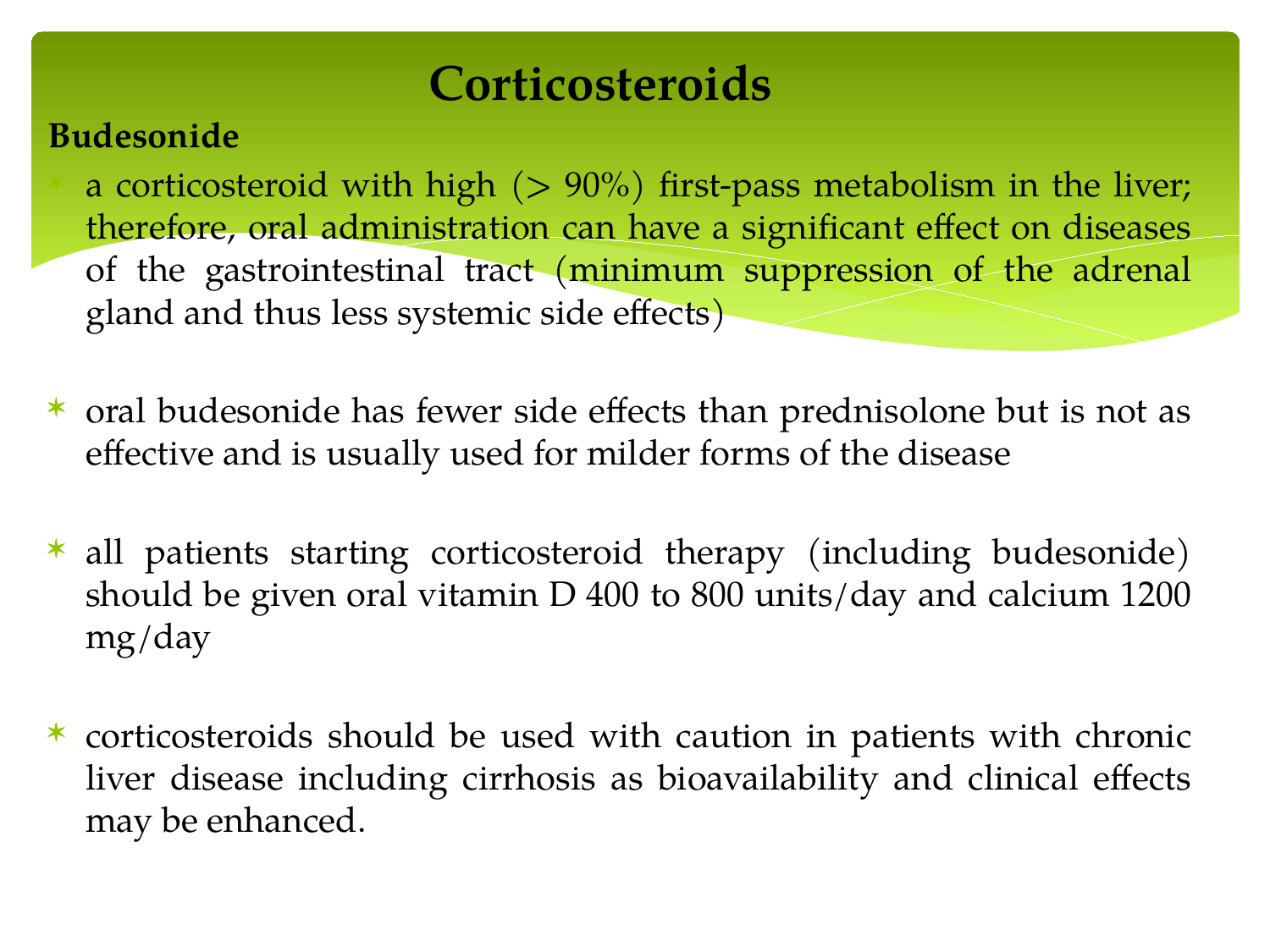

# Corticosteroids
Budesonide
a corticosteroid with high (> 90%) first-pass metabolism in the liver; therefore, oral administration can have a significant effect on diseases of the gastrointestinal tract (minimum suppression of the adrenal gland and thus less systemic side effects)

oral budesonide has fewer side effects than prednisolone but is not as effective and is usually used for milder forms of the disease

all patients starting corticosteroid therapy (including budesonide) should be given oral vitamin D 400 to 800 units/day and calcium 1200 mg/day

corticosteroids should be used with caution in patients with chronic liver disease including cirrhosis as bioavailability and clinical effects may be enhanced.